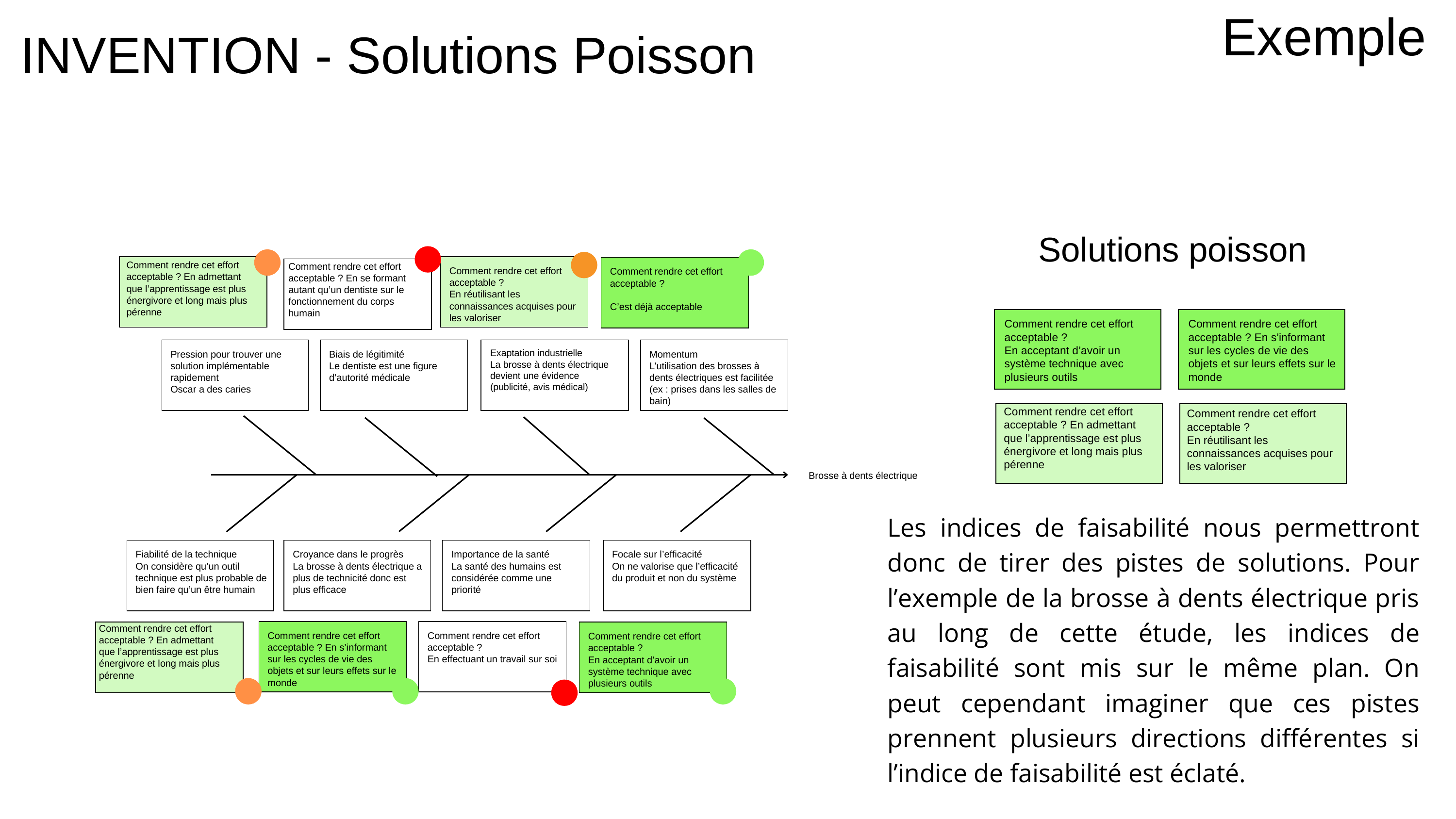

Exemple
INVENTION - Solutions Poisson
Solutions poisson

Comment rendre cet effort acceptable ? En admettant que l’apprentissage est plus énergivore et long mais plus pérenne

Comment rendre cet effort acceptable ? En se formant autant qu’un dentiste sur le fonctionnement du corps humain
Comment rendre cet effort acceptable ?
En réutilisant les connaissances acquises pour les valoriser

Comment rendre cet effort acceptable ?

C’est déjà acceptable

Comment rendre cet effort acceptable ?
En acceptant d’avoir un système technique avec plusieurs outils
Comment rendre cet effort acceptable ? En s’informant sur les cycles de vie des objets et sur leurs effets sur le monde

Exaptation industrielle
La brosse à dents électrique devient une évidence (publicité, avis médical)

Pression pour trouver une solution implémentable rapidement
Oscar a des caries
Biais de légitimité
Le dentiste est une figure d’autorité médicale

Momentum
L’utilisation des brosses à dents électriques est facilitée (ex : prises dans les salles de bain)

Comment rendre cet effort acceptable ? En admettant que l’apprentissage est plus énergivore et long mais plus pérenne
Comment rendre cet effort acceptable ?
En réutilisant les connaissances acquises pour les valoriser

Brosse à dents électrique

Les indices de faisabilité nous permettront donc de tirer des pistes de solutions. Pour l’exemple de la brosse à dents électrique pris au long de cette étude, les indices de faisabilité sont mis sur le même plan. On peut cependant imaginer que ces pistes prennent plusieurs directions différentes si l’indice de faisabilité est éclaté.

Fiabilité de la technique
On considère qu’un outil technique est plus probable de bien faire qu’un être humain
Croyance dans le progrès
La brosse à dents électrique a plus de technicité donc est plus efficace
Importance de la santé
La santé des humains est considérée comme une priorité
Focale sur l’efficacité
On ne valorise que l’efficacité du produit et non du système

Comment rendre cet effort acceptable ? En admettant que l’apprentissage est plus énergivore et long mais plus pérenne

Comment rendre cet effort acceptable ? En s’informant sur les cycles de vie des objets et sur leurs effets sur le monde
Comment rendre cet effort acceptable ?
En effectuant un travail sur soi
Comment rendre cet effort acceptable ?
En acceptant d’avoir un système technique avec plusieurs outils